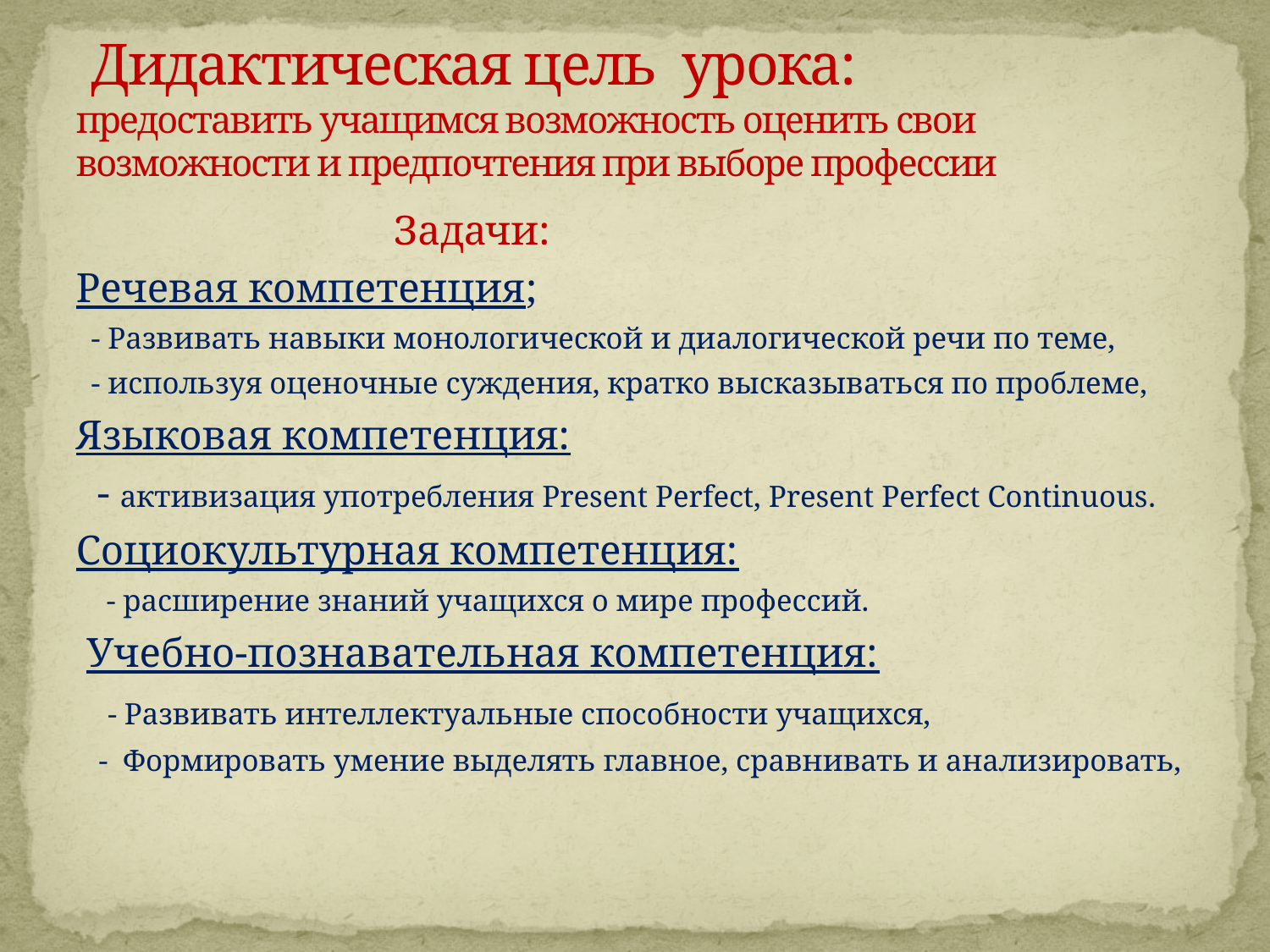

# Дидактическая цель  урока: предоставить учащимся возможность оценить свои возможности и предпочтения при выборе профессии
                              Задачи:
Речевая компетенция;
  - Развивать навыки монологической и диалогической речи по теме,
  - используя оценочные суждения, кратко высказываться по проблеме,
Языковая компетенция:
  - активизация употребления Present Perfect, Present Perfect Continuous.
Социокультурная компетенция:
    - расширение знаний учащихся о мире профессий.
 Учебно-познавательная компетенция:
   - Развивать интеллектуальные способности учащихся,
   -  Формировать умение выделять главное, сравнивать и анализировать,